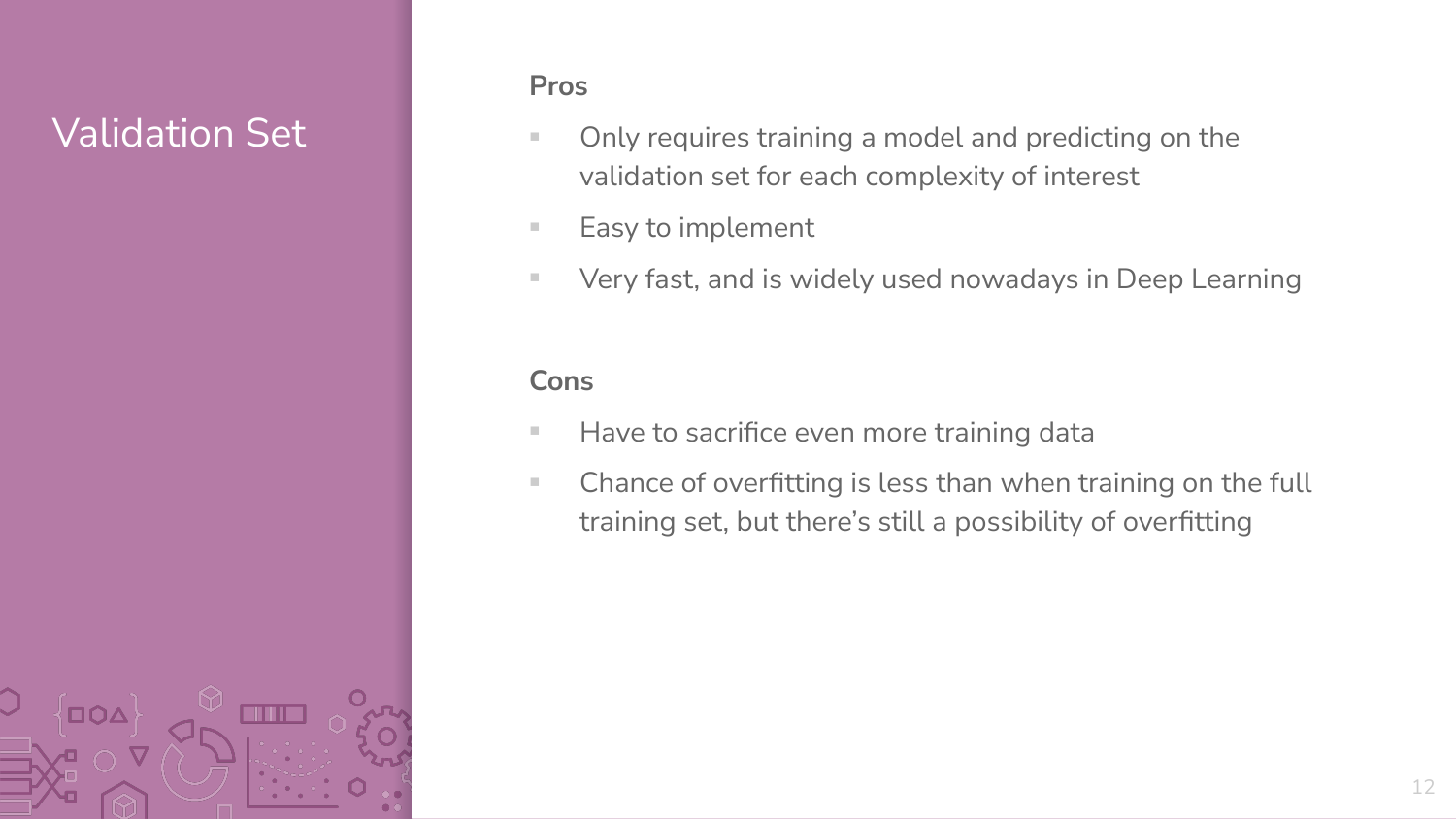

Pros
Only requires training a model and predicting on the validation set for each complexity of interest
Easy to implement
Very fast, and is widely used nowadays in Deep Learning

Cons
Have to sacrifice even more training data
Chance of overfitting is less than when training on the full training set, but there’s still a possibility of overfitting
# Validation Set
12